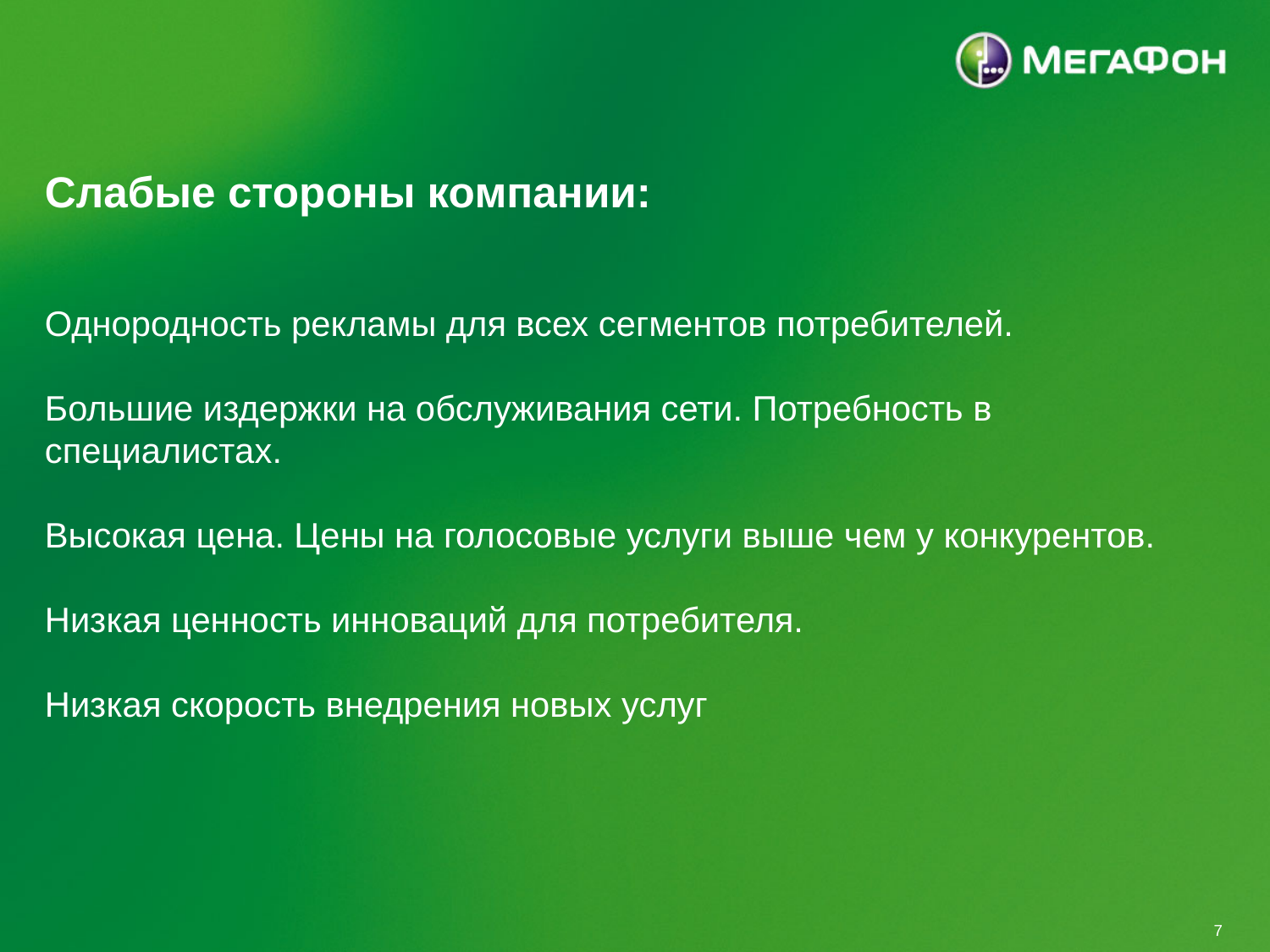

# Слабые стороны компании: Однородность рекламы для всех сегментов потребителей. Большие издержки на обслуживания сети. Потребность в специалистах. Высокая цена. Цены на голосовые услуги выше чем у конкурентов. Низкая ценность инноваций для потребителя. Низкая скорость внедрения новых услуг
7